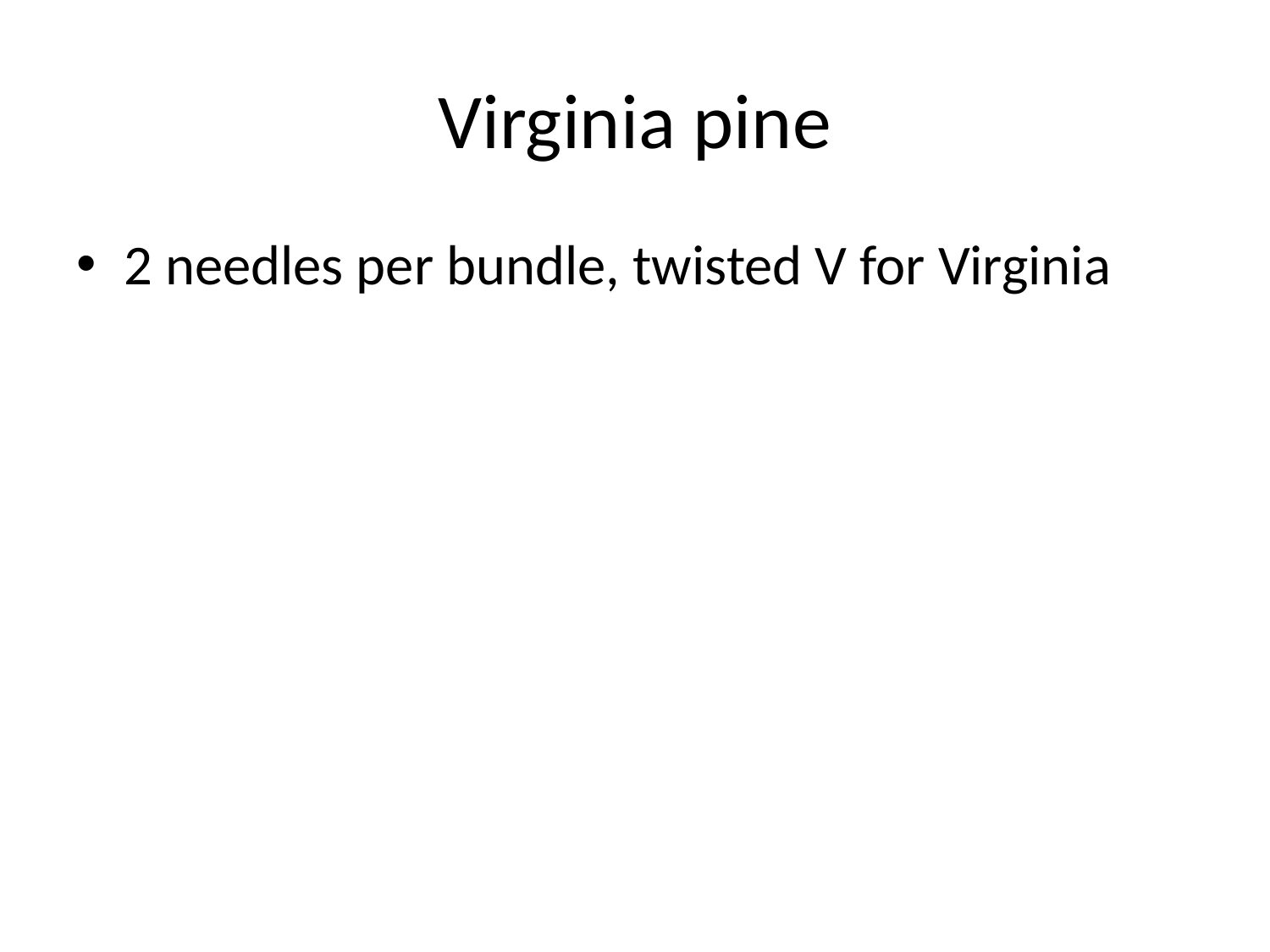

# Virginia pine
2 needles per bundle, twisted V for Virginia